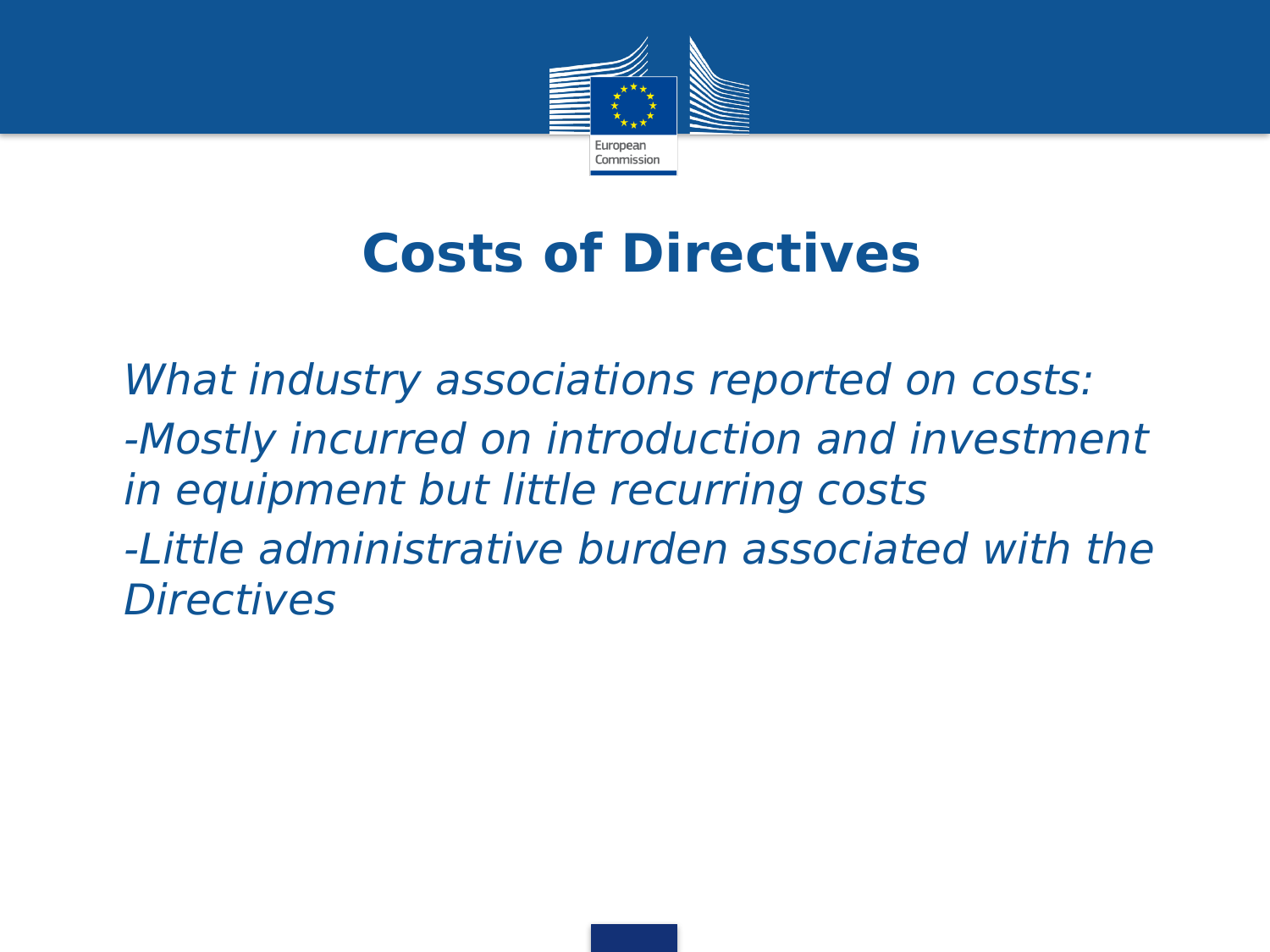

# Costs of Directives
What industry associations reported on costs:
-Mostly incurred on introduction and investment in equipment but little recurring costs
-Little administrative burden associated with the Directives